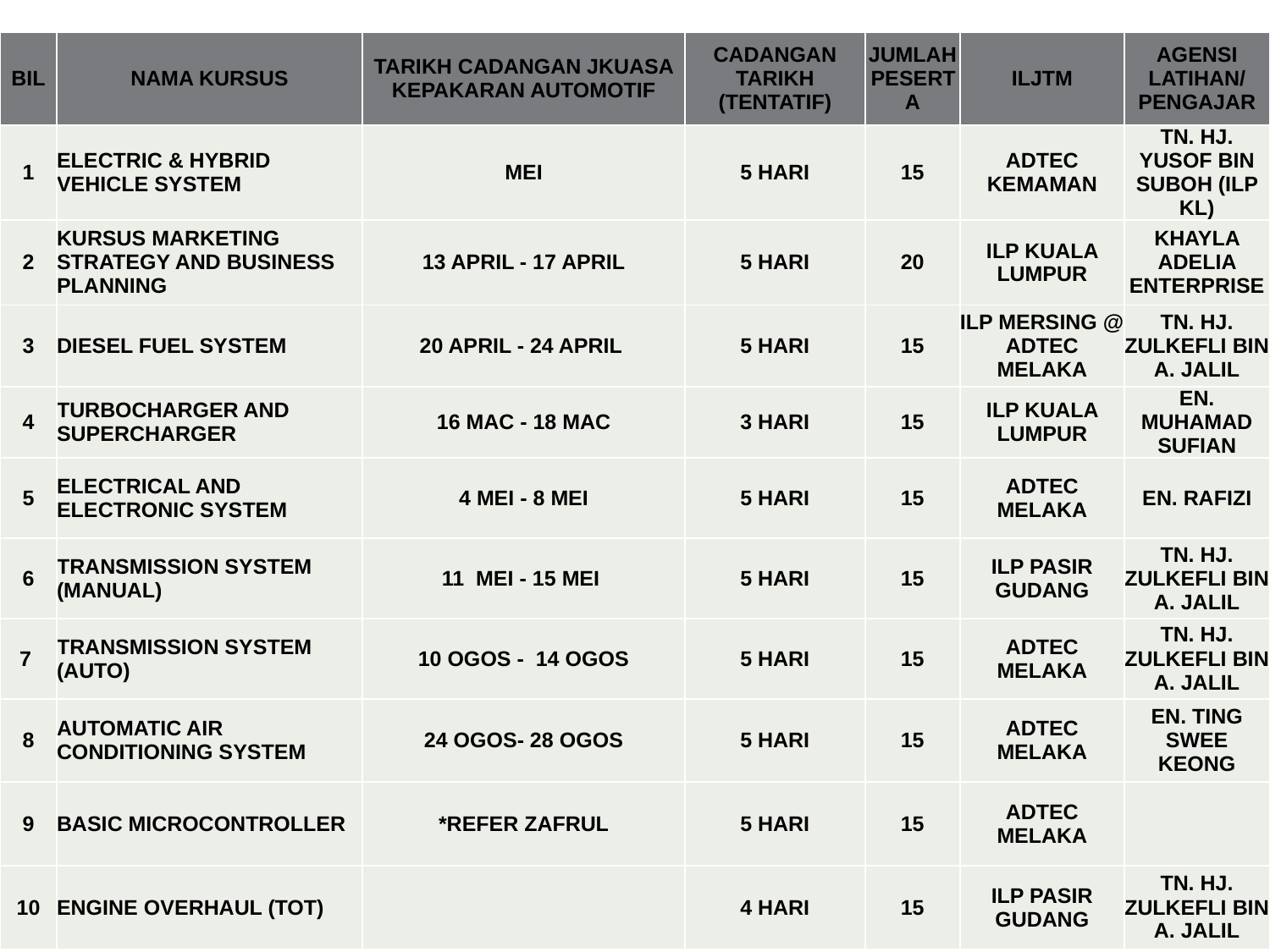

| BIL | NAMA KURSUS | TARIKH CADANGAN JKUASA KEPAKARAN AUTOMOTIF | CADANGAN TARIKH (TENTATIF) | JUMLAH PESERTA | ILJTM | AGENSI LATIHAN/ PENGAJAR |
| --- | --- | --- | --- | --- | --- | --- |
| 1 | ELECTRIC & HYBRID VEHICLE SYSTEM | MEI | 5 HARI | 15 | ADTEC KEMAMAN | TN. HJ. YUSOF BIN SUBOH (ILP KL) |
| 2 | KURSUS MARKETING STRATEGY AND BUSINESS PLANNING | 13 APRIL - 17 APRIL | 5 HARI | 20 | ILP KUALA LUMPUR | KHAYLA ADELIA ENTERPRISE |
| 3 | DIESEL FUEL SYSTEM | 20 APRIL - 24 APRIL | 5 HARI | 15 | ILP MERSING @ ADTEC MELAKA | TN. HJ. ZULKEFLI BIN A. JALIL |
| 4 | TURBOCHARGER AND SUPERCHARGER | 16 MAC - 18 MAC | 3 HARI | 15 | ILP KUALA LUMPUR | EN. MUHAMAD SUFIAN |
| 5 | ELECTRICAL AND ELECTRONIC SYSTEM | 4 MEI - 8 MEI | 5 HARI | 15 | ADTEC MELAKA | EN. RAFIZI |
| 6 | TRANSMISSION SYSTEM (MANUAL) | 11 MEI - 15 MEI | 5 HARI | 15 | ILP PASIR GUDANG | TN. HJ. ZULKEFLI BIN A. JALIL |
| 7 | TRANSMISSION SYSTEM (AUTO) | 10 OGOS - 14 OGOS | 5 HARI | 15 | ADTEC MELAKA | TN. HJ. ZULKEFLI BIN A. JALIL |
| 8 | AUTOMATIC AIR CONDITIONING SYSTEM | 24 OGOS- 28 OGOS | 5 HARI | 15 | ADTEC MELAKA | EN. TING SWEE KEONG |
| 9 | BASIC MICROCONTROLLER | \*REFER ZAFRUL | 5 HARI | 15 | ADTEC MELAKA |  |
| 10 | ENGINE OVERHAUL (TOT) |  | 4 HARI | 15 | ILP PASIR GUDANG | TN. HJ. ZULKEFLI BIN A. JALIL |